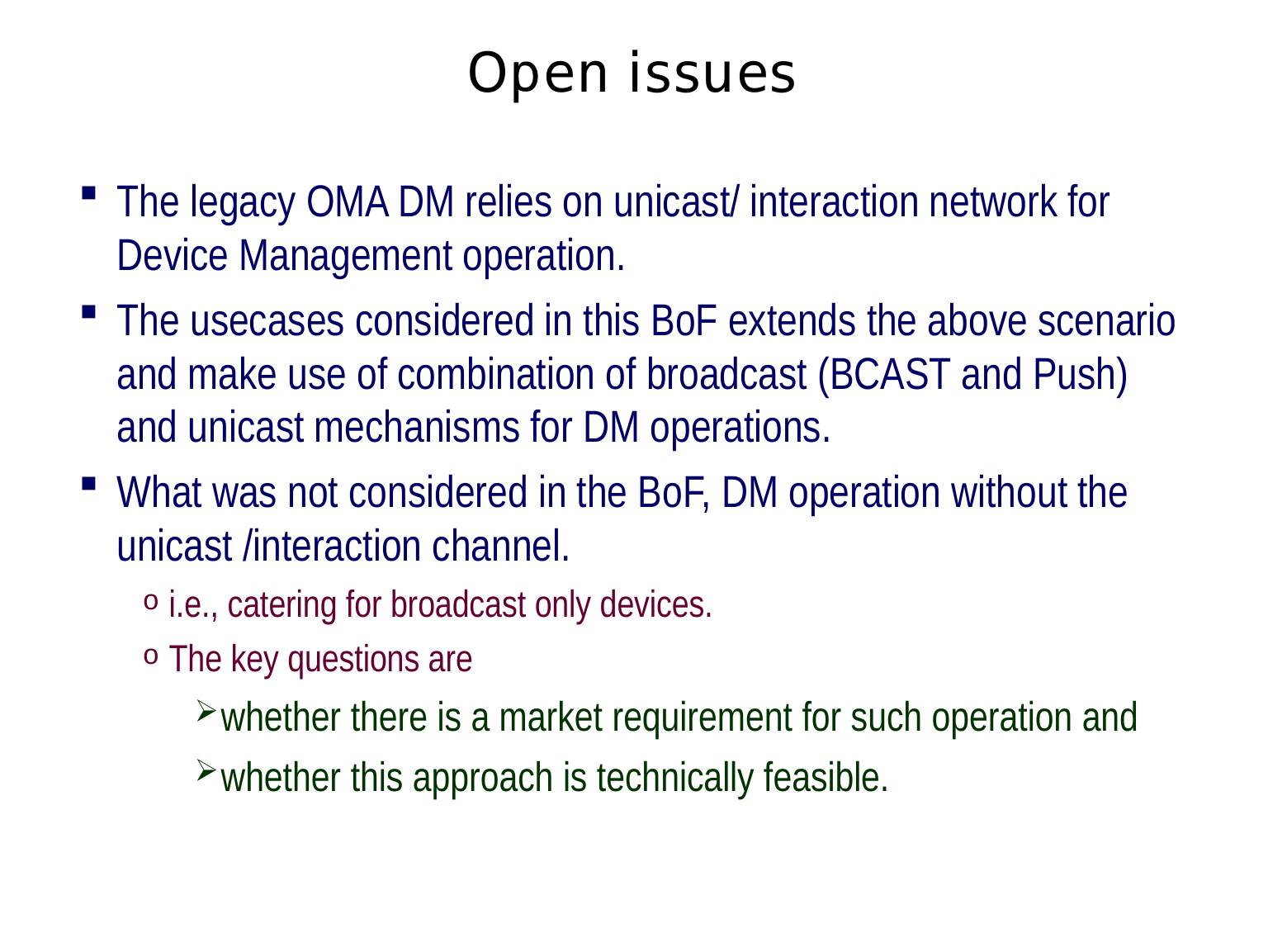

# Open issues
The legacy OMA DM relies on unicast/ interaction network for Device Management operation.
The usecases considered in this BoF extends the above scenario and make use of combination of broadcast (BCAST and Push) and unicast mechanisms for DM operations.
What was not considered in the BoF, DM operation without the unicast /interaction channel.
i.e., catering for broadcast only devices.
The key questions are
whether there is a market requirement for such operation and
whether this approach is technically feasible.